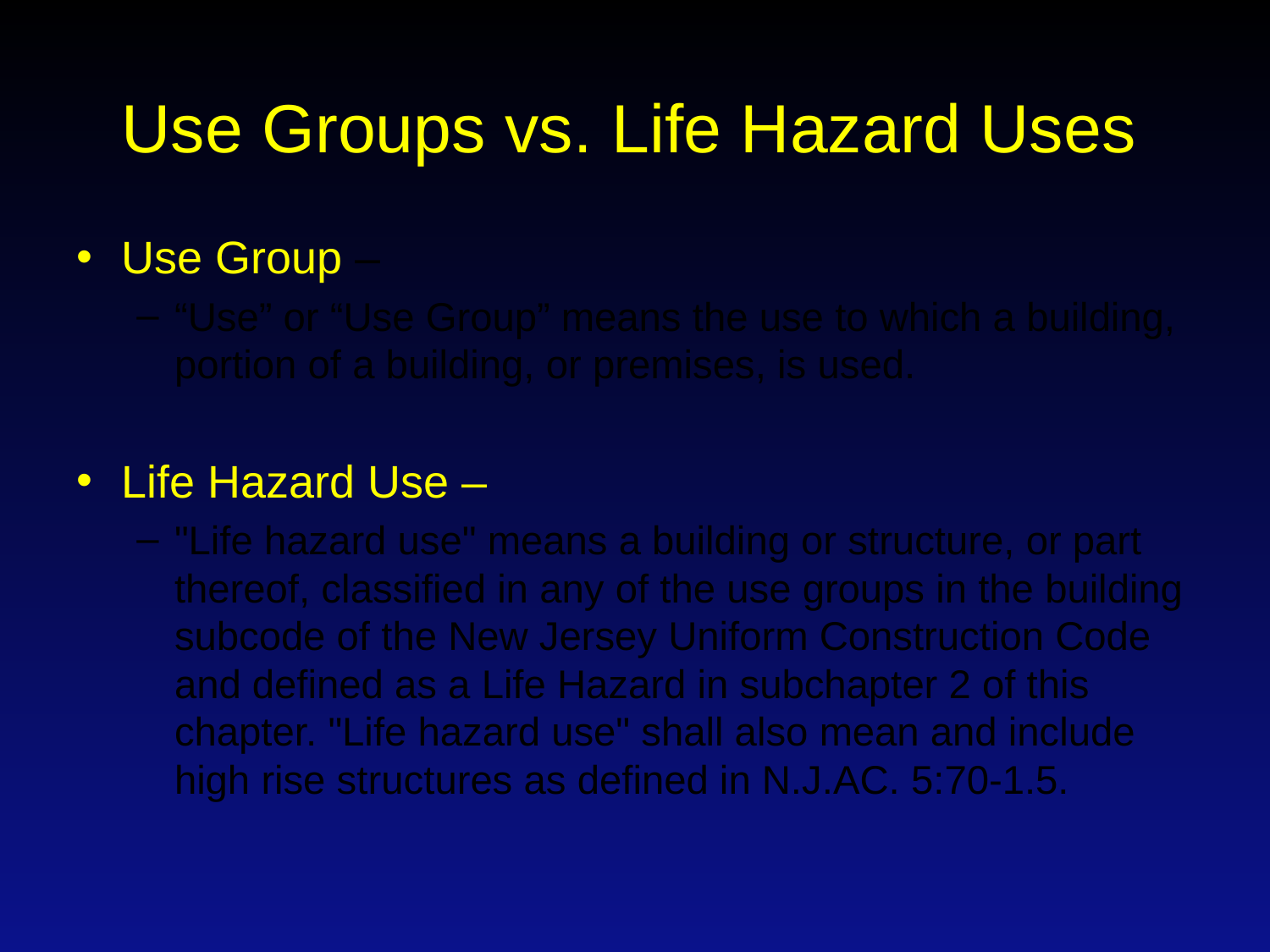

# Use Groups vs. Life Hazard Uses
Use Group –
“Use” or “Use Group” means the use to which a building, portion of a building, or premises, is used.

Life Hazard Use –
"Life hazard use" means a building or structure, or part thereof, classified in any of the use groups in the building subcode of the New Jersey Uniform Construction Code and defined as a Life Hazard in subchapter 2 of this chapter. "Life hazard use" shall also mean and include high rise structures as defined in N.J.AC. 5:70-1.5.